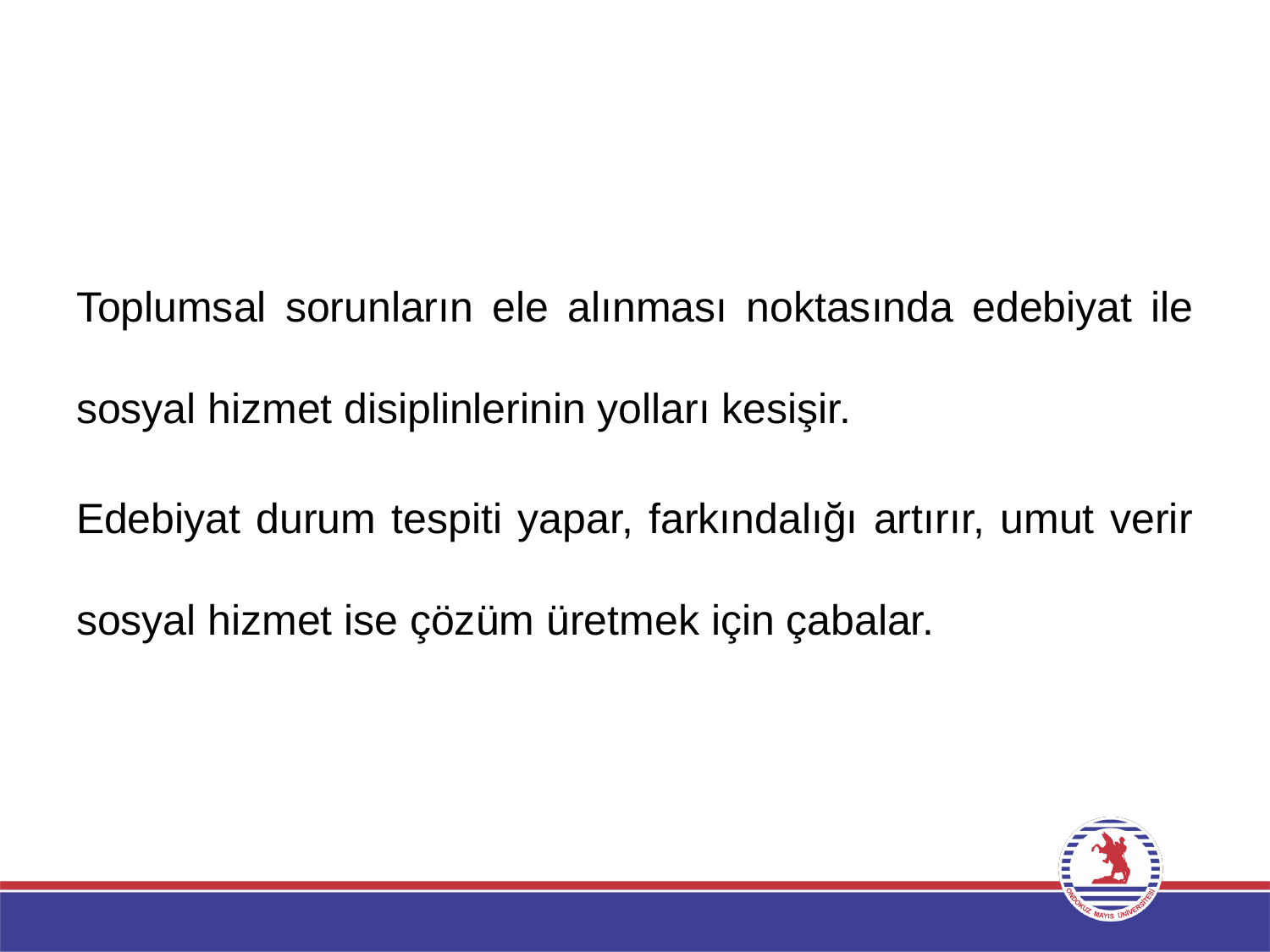

#
Toplumsal sorunların ele alınması noktasında edebiyat ile sosyal hizmet disiplinlerinin yolları kesişir.
Edebiyat durum tespiti yapar, farkındalığı artırır, umut verir sosyal hizmet ise çözüm üretmek için çabalar.